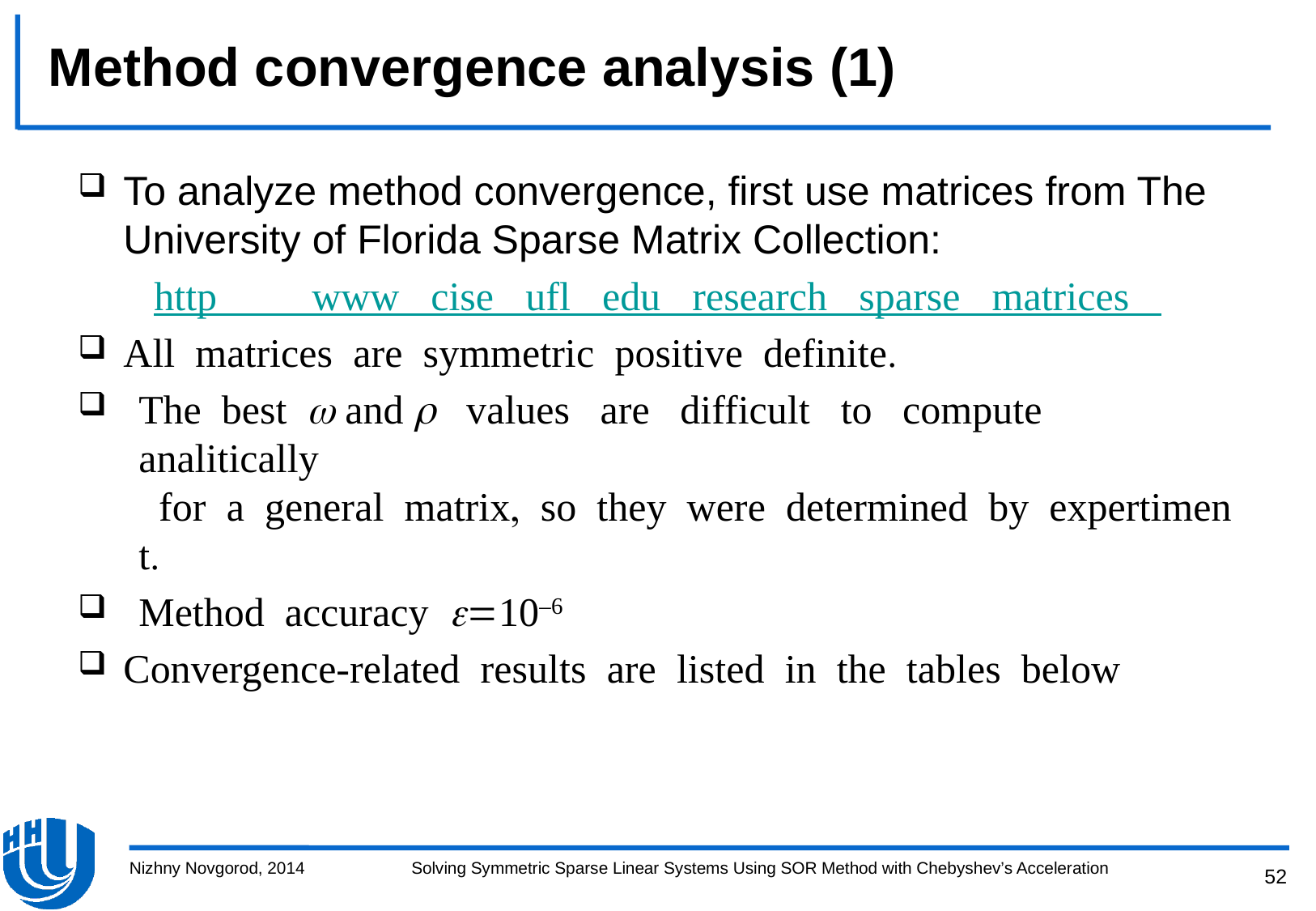

# Method convergence analysis (1)
To analyze method convergence, first use matrices from The University of Florida Sparse Matrix Collection:
http://www.cise.ufl.edu/research/sparse/matrices/
All matrices are symmetric positive definite.
The best ω and ρ  values  are  difficult  to  compute  analitically  for a general matrix, so they were determined by expertiment.
Method accuracy ε=10–6
Convergence-related results are listed in the tables below

Nizhny Novgorod, 2014
Solving Symmetric Sparse Linear Systems Using SOR Method with Chebyshev’s Acceleration